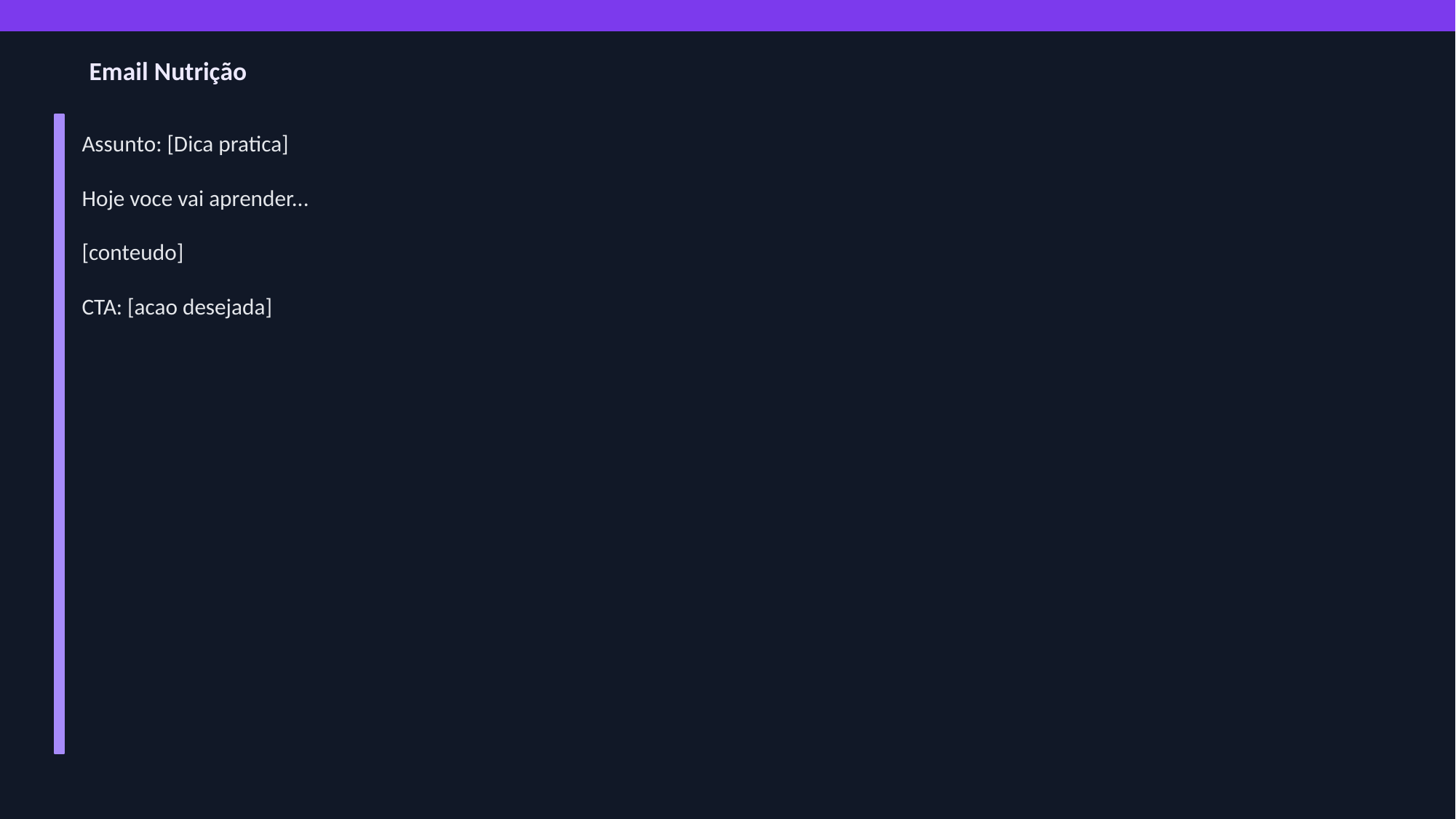

Email Nutrição

Assunto: [Dica pratica]

Hoje voce vai aprender...

[conteudo]

CTA: [acao desejada]